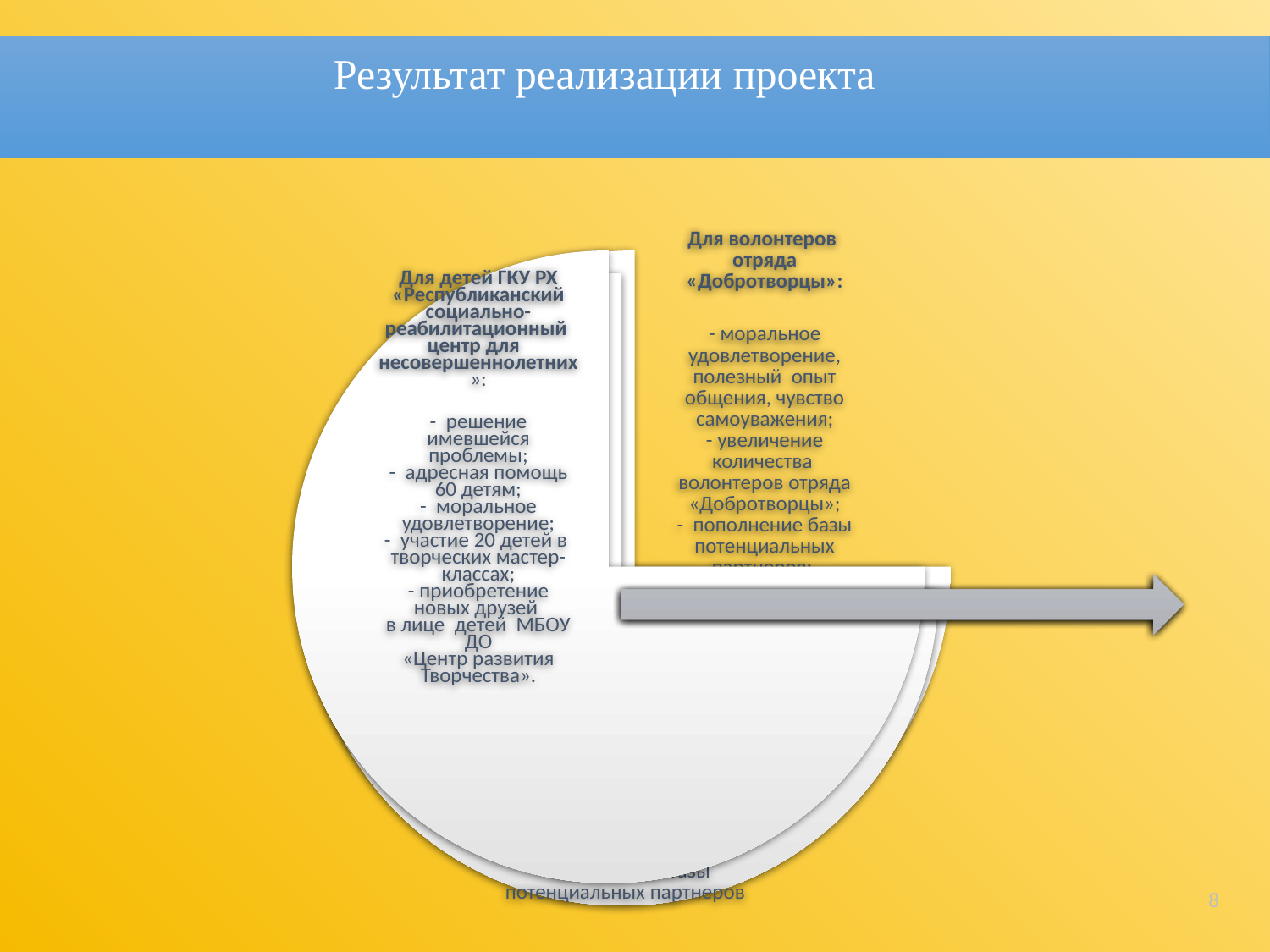

Результат реализации проекта
Для волонтеров
отряда «Добротворцы»:
- моральное удовлетворение,
полезный  опыт общения, чувство самоуважения;
-  пополнение базы потенциальных
партнеров;
- приобретение социального опыта участия в благотворительной и проектной деятельностях;
- рост  положительного имиджа  учреждения;
- пополнение базы потенциальных партнеров
Для детей ГКУ РХ «Республиканский социально-реабилитационный
центр для   несовершеннолетних»:
-  моральное удовлетворение;
- приобретение новых друзей
«Центр развития
Творчества».
8